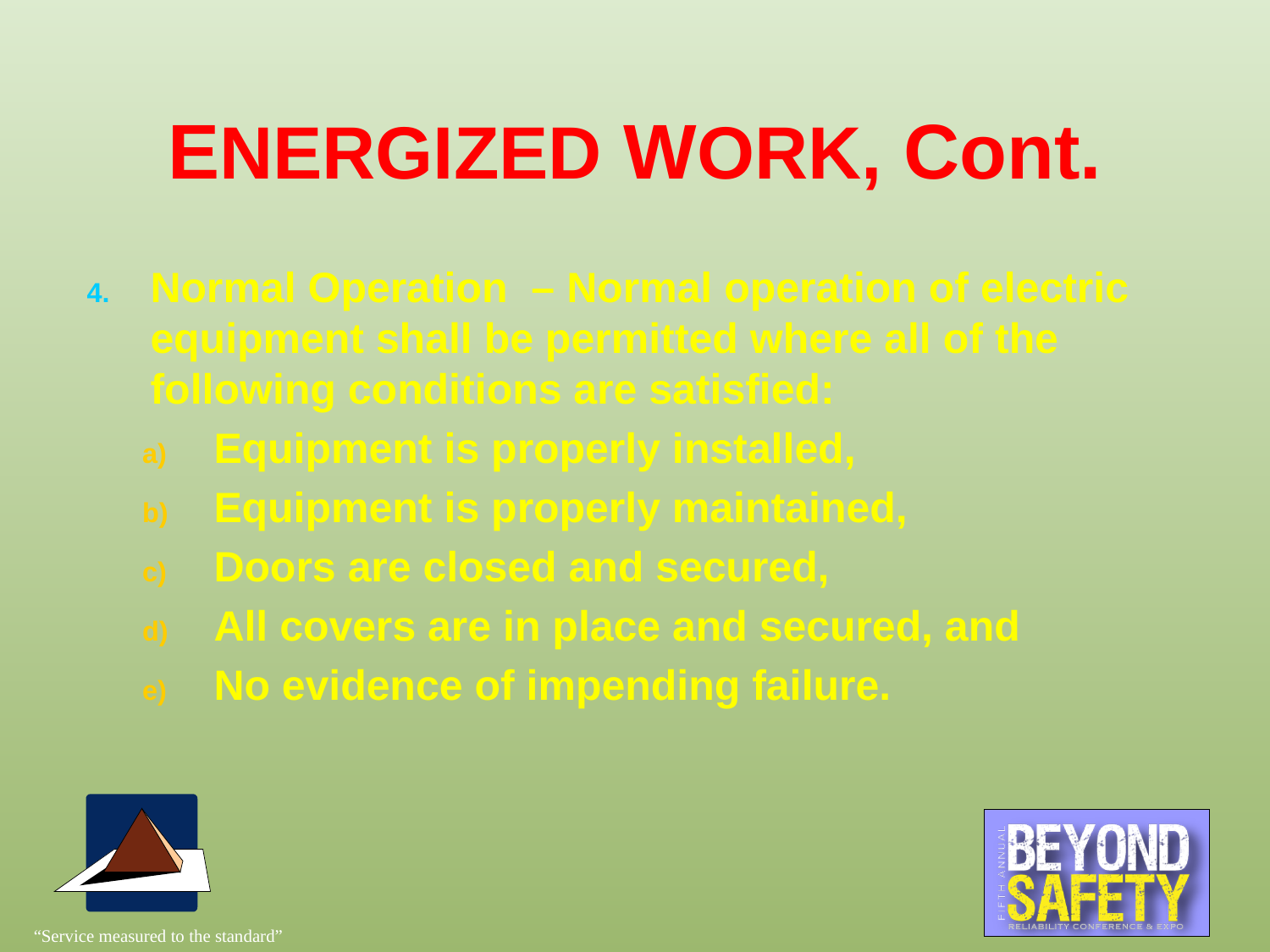

# ENERGIZED WORK, Cont.
Normal Operation  – Normal operation of electric equipment shall be permitted where all of the following conditions are satisfied:
Equipment is properly installed,
Equipment is properly maintained,
Doors are closed and secured,
All covers are in place and secured, and
No evidence of impending failure.